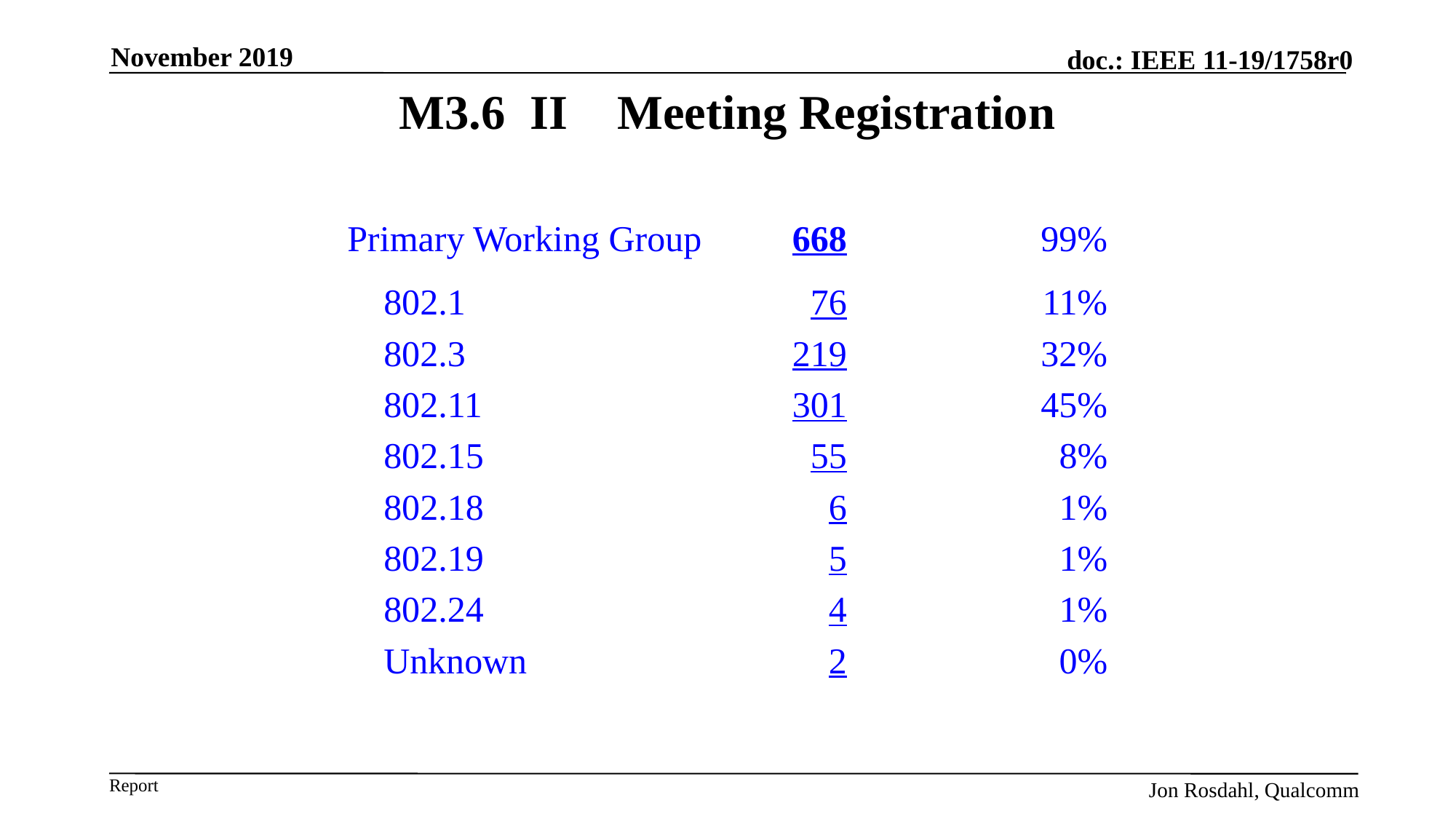

November 2019
# M3.6  II	Meeting Registration
| Primary Working Group | 668 | 99% |
| --- | --- | --- |
| 802.1 | 76 | 11% |
| 802.3 | 219 | 32% |
| 802.11 | 301 | 45% |
| 802.15 | 55 | 8% |
| 802.18 | 6 | 1% |
| 802.19 | 5 | 1% |
| 802.24 | 4 | 1% |
| Unknown | 2 | 0% |
Jon Rosdahl, Qualcomm